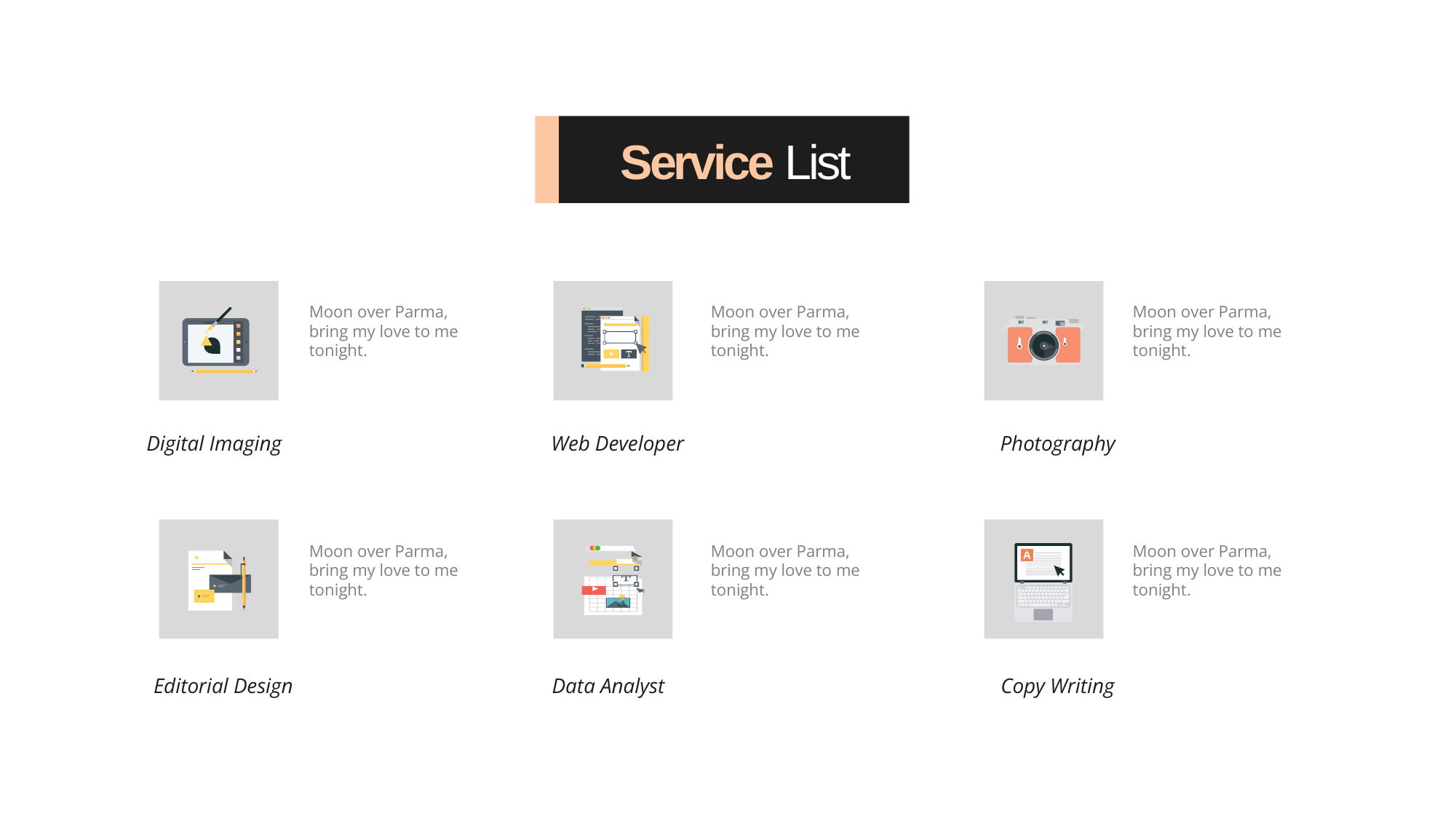

Service List

Moon over Parma, bring my love to me tonight.
Moon over Parma, bring my love to me tonight.
Moon over Parma, bring my love to me tonight.

Digital Imaging
Web Developer
Photography

Moon over Parma, bring my love to me tonight.
Moon over Parma, bring my love to me tonight.
Moon over Parma, bring my love to me tonight.

Editorial Design
Data Analyst
Copy Writing